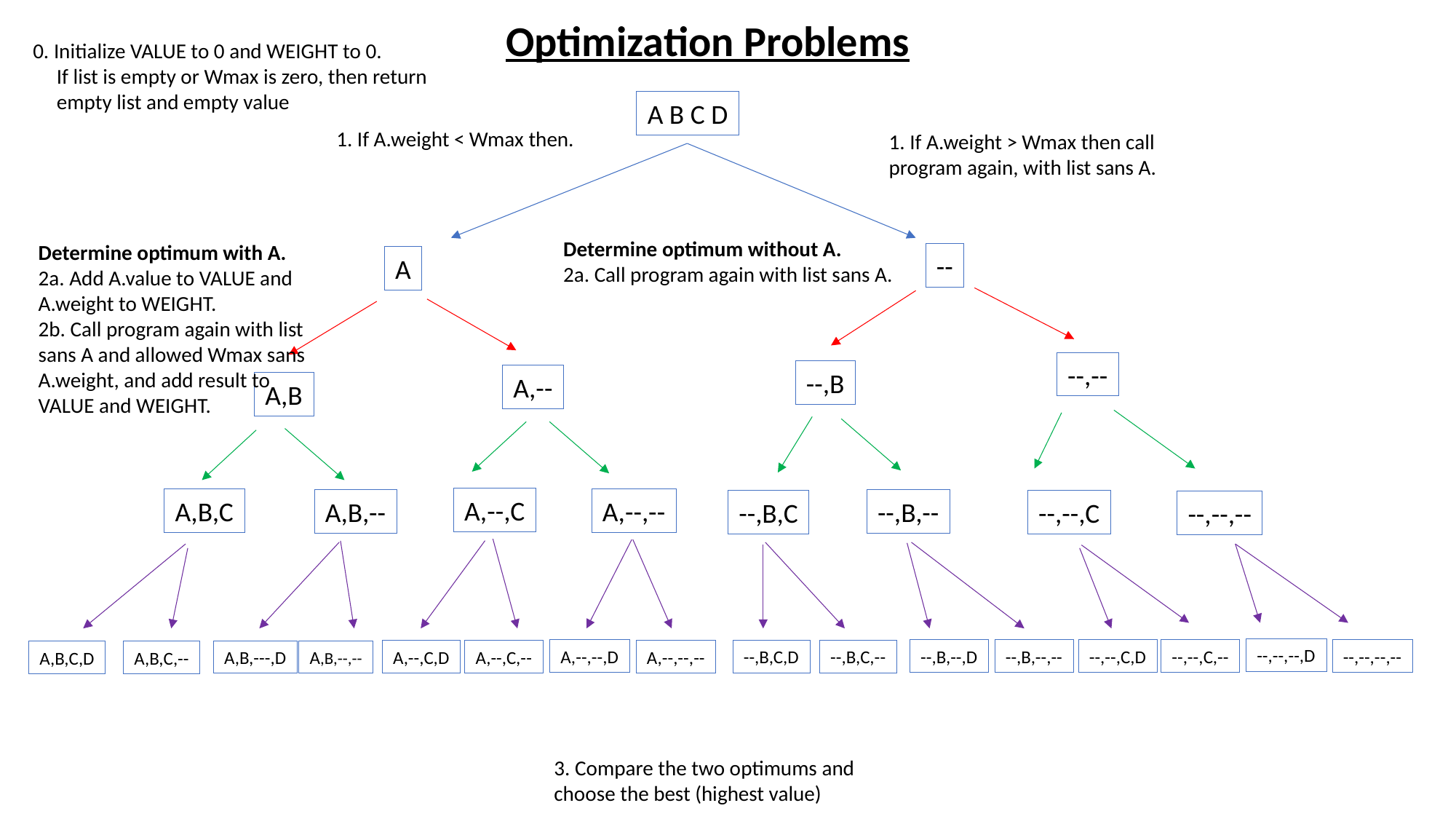

Optimization Problems
0. Initialize VALUE to 0 and WEIGHT to 0.
     If list is empty or Wmax is zero, then return
     empty list and empty value
A B C D
1. If A.weight < Wmax then.
1. If A.weight > Wmax then call program again, with list sans A.
Determine optimum without A.
2a. Call program again with list sans A.
Determine optimum with A.
2a. Add A.value to VALUE and A.weight to WEIGHT.
2b. Call program again with list sans A and allowed Wmax sans A.weight, and add result to VALUE and WEIGHT.
--
A
--,--
--,B
A,--
A,B
A,--,C
A,B,C
A,--,--
A,B,--
--,B,--
--,B,C
--,--,C
--,--,--
--,--,--,D
A,--,--,D
--,--,--,--
--,--,C,--
--,--,C,D
--,B,--,D
--,B,--,--
--,B,C,--
--,B,C,D
A,--,--,--
A,--,C,--
A,--,C,D
A,B,---,D
A,B,--,--
A,B,C,--
A,B,C,D
3. Compare the two optimums and choose the best (highest value)